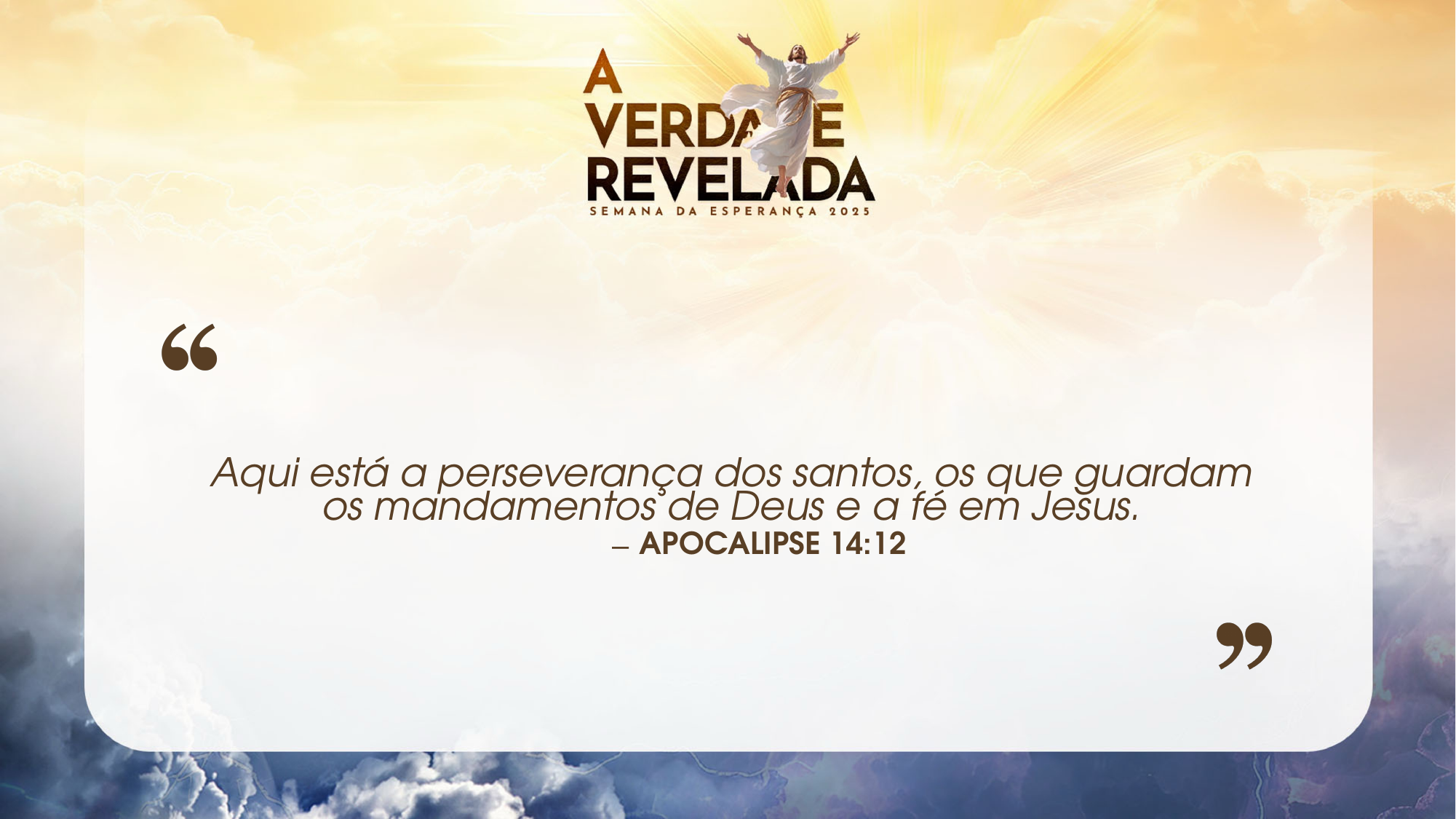

Aqui está a perseverança dos santos, os que guardam os mandamentos de Deus e a fé em Jesus.
APOCALIPSE 14:12